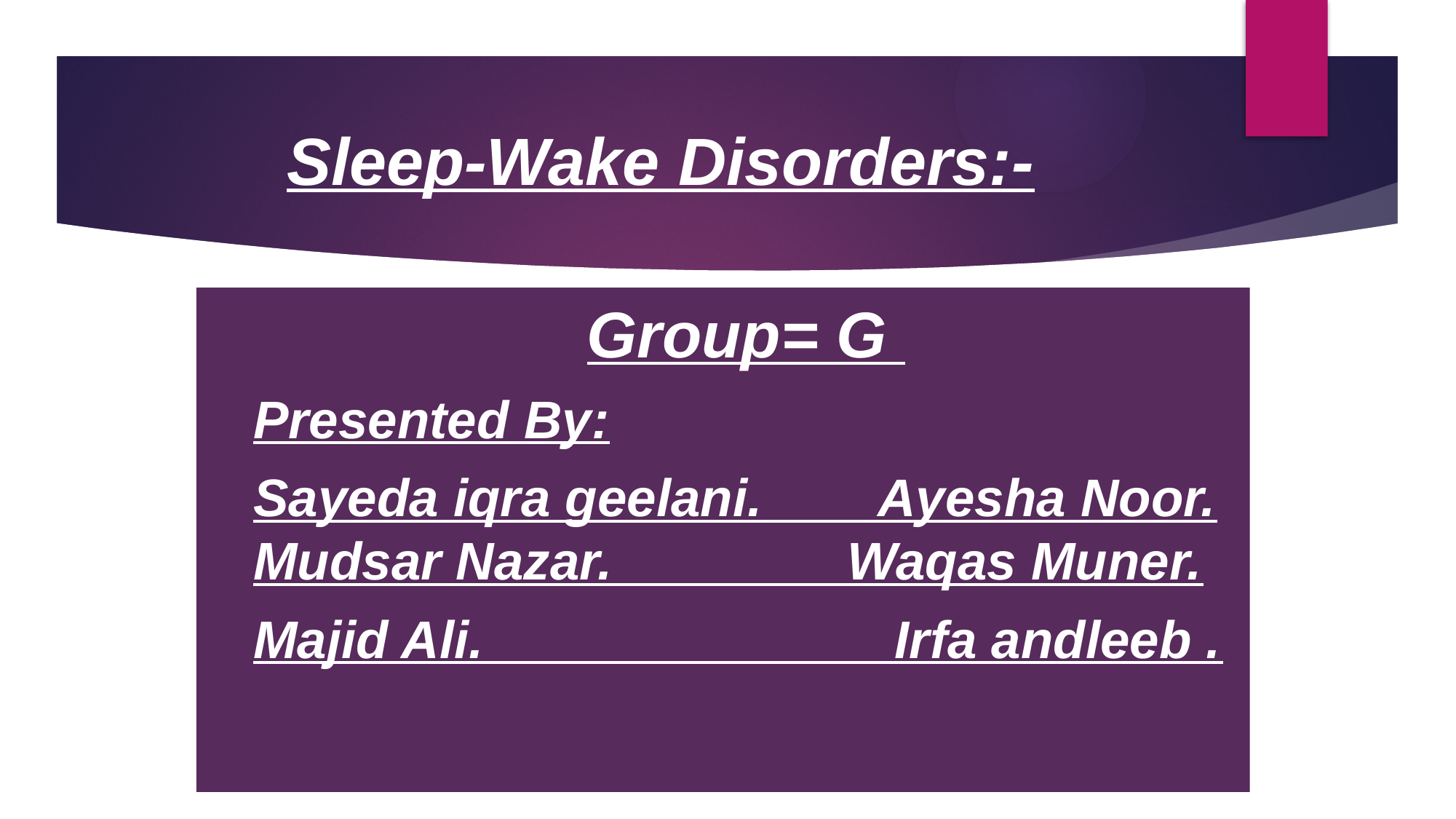

# Sleep-Wake Disorders:-
Group= G
Presented By:
Sayeda iqra geelani.        Ayesha Noor. Mudsar Nazar.                Waqas Muner.
Majid Ali.                            Irfa andleeb .